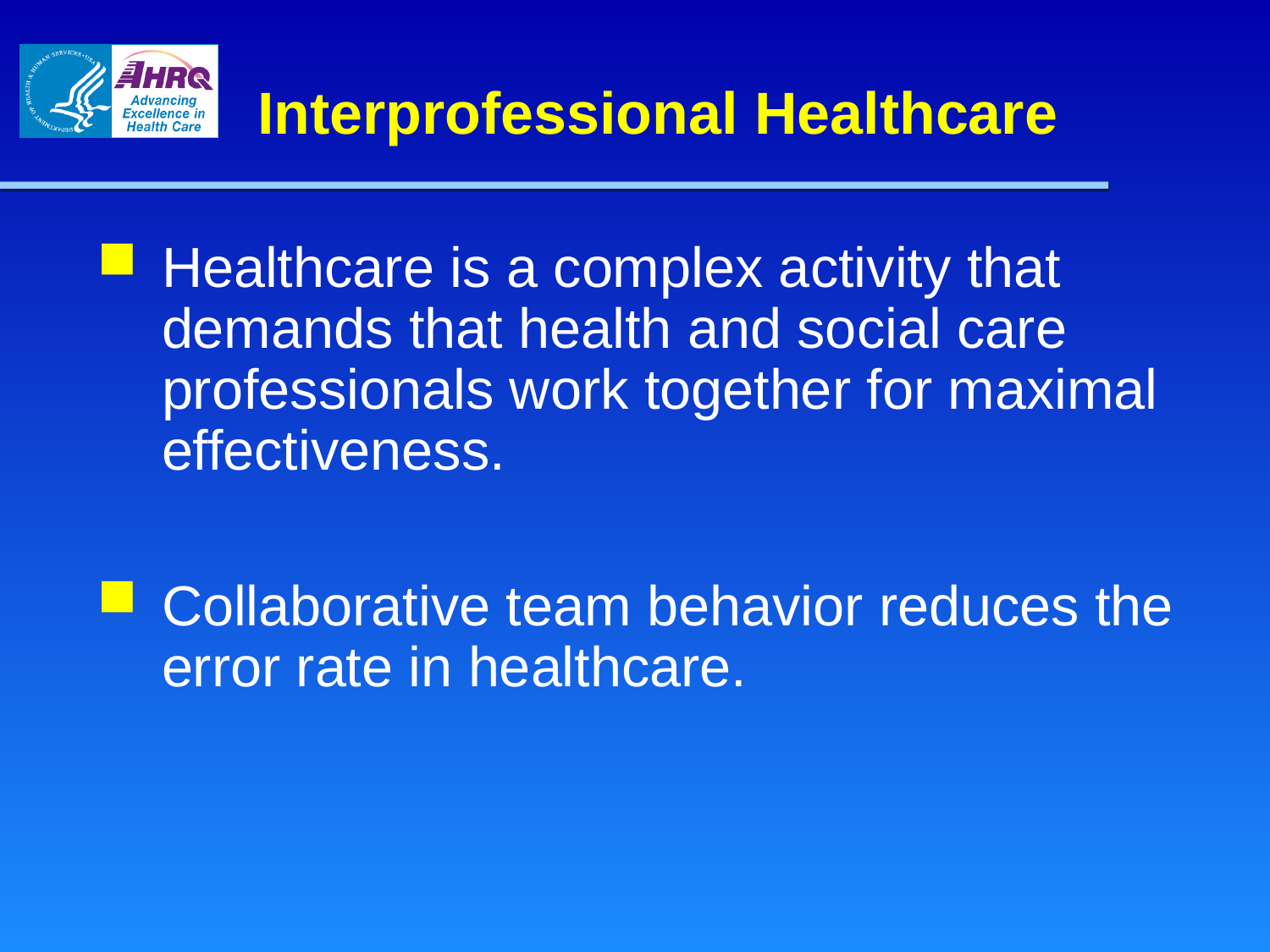

# Interprofessional Healthcare
Healthcare is a complex activity that demands that health and social care professionals work together for maximal effectiveness.

Collaborative team behavior reduces the error rate in healthcare.